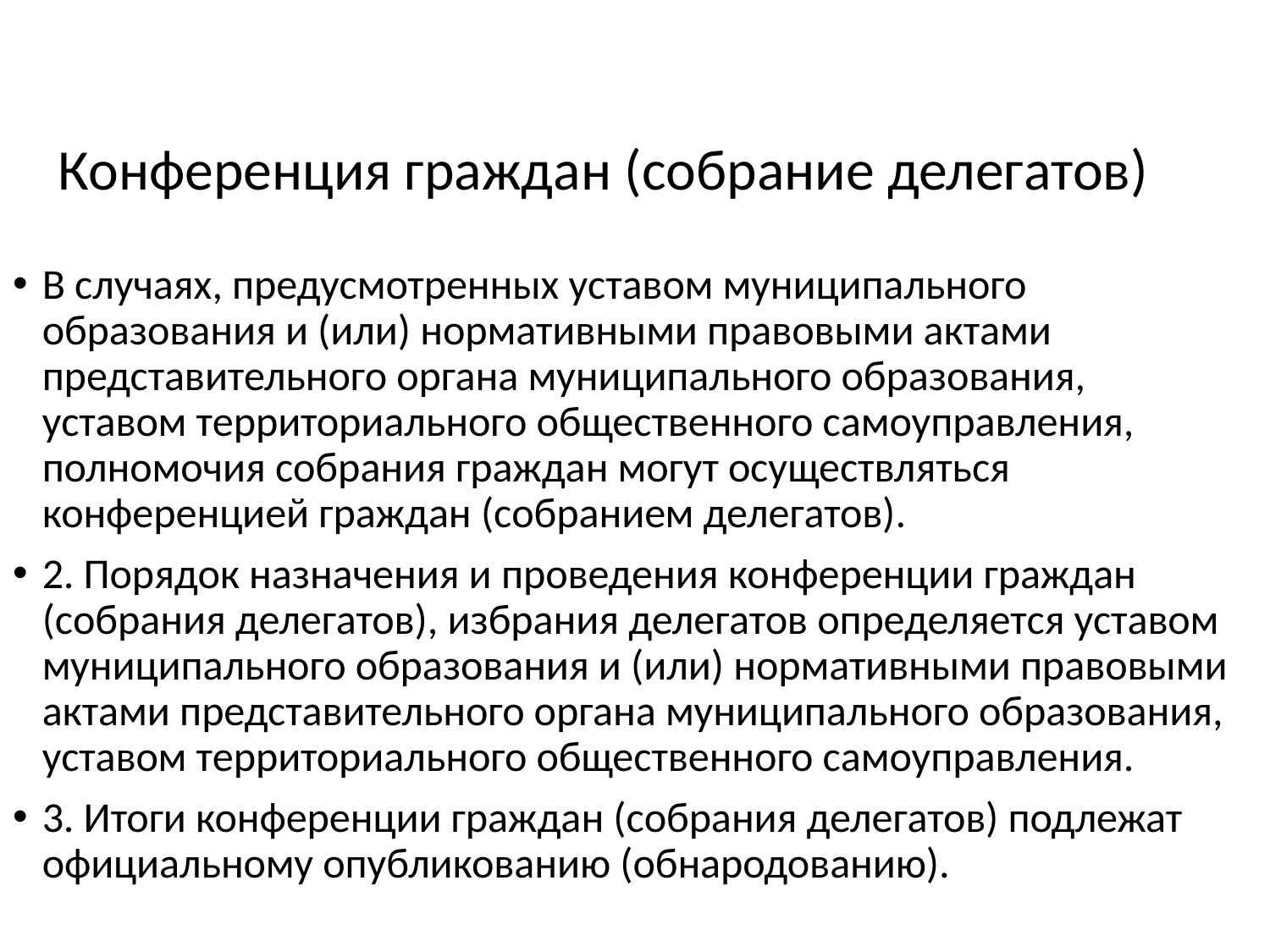

# Конференция граждан (собрание делегатов)
В случаях, предусмотренных уставом муниципального образования и (или) нормативными правовыми актами представительного органа муниципального образования, уставом территориального общественного самоуправления, полномочия собрания граждан могут осуществляться конференцией граждан (собранием делегатов).
2. Порядок назначения и проведения конференции граждан (собрания делегатов), избрания делегатов определяется уставом муниципального образования и (или) нормативными правовыми актами представительного органа муниципального образования, уставом территориального общественного самоуправления.
3. Итоги конференции граждан (собрания делегатов) подлежат официальному опубликованию (обнародованию).